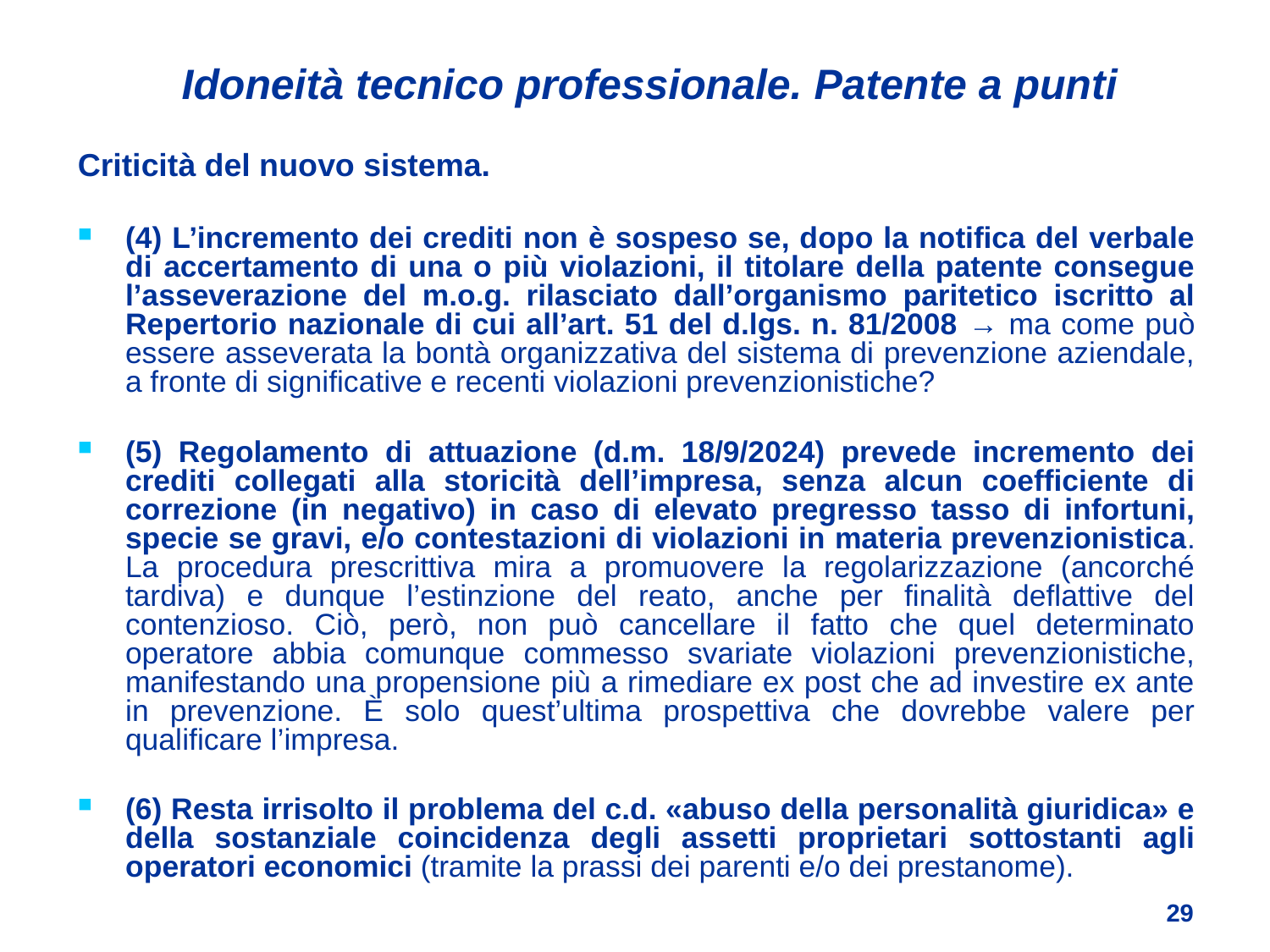

Idoneità tecnico professionale. Patente a punti

Criticità del nuovo sistema.

(4) L’incremento dei crediti non è sospeso se, dopo la notifica del verbale di accertamento di una o più violazioni, il titolare della patente consegue l’asseverazione del m.o.g. rilasciato dall’organismo paritetico iscritto al Repertorio nazionale di cui all’art. 51 del d.lgs. n. 81/2008 → ma come può essere asseverata la bontà organizzativa del sistema di prevenzione aziendale, a fronte di significative e recenti violazioni prevenzionistiche?

(5) Regolamento di attuazione (d.m. 18/9/2024) prevede incremento dei crediti collegati alla storicità dell’impresa, senza alcun coefficiente di correzione (in negativo) in caso di elevato pregresso tasso di infortuni, specie se gravi, e/o contestazioni di violazioni in materia prevenzionistica. La procedura prescrittiva mira a promuovere la regolarizzazione (ancorché tardiva) e dunque l’estinzione del reato, anche per finalità deflattive del contenzioso. Ciò, però, non può cancellare il fatto che quel determinato operatore abbia comunque commesso svariate violazioni prevenzionistiche, manifestando una propensione più a rimediare ex post che ad investire ex ante in prevenzione. È solo quest’ultima prospettiva che dovrebbe valere per qualificare l’impresa.

(6) Resta irrisolto il problema del c.d. «abuso della personalità giuridica» e della sostanziale coincidenza degli assetti proprietari sottostanti agli operatori economici (tramite la prassi dei parenti e/o dei prestanome).

29